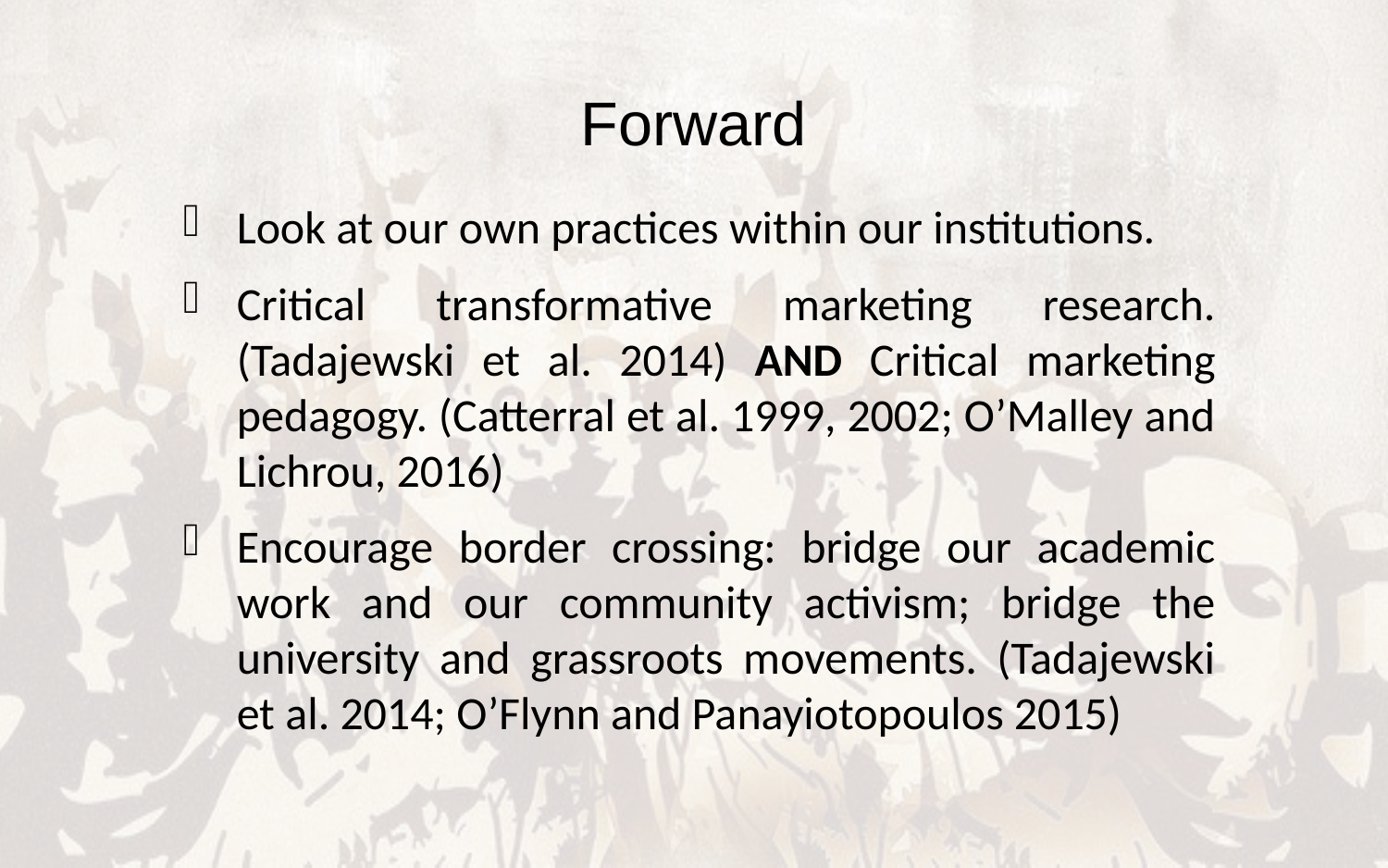

# Forward
Look at our own practices within our institutions.
Critical transformative marketing research. (Tadajewski et al. 2014) AND Critical marketing pedagogy. (Catterral et al. 1999, 2002; O’Malley and Lichrou, 2016)
Encourage border crossing: bridge our academic work and our community activism; bridge the university and grassroots movements. (Tadajewski et al. 2014; O’Flynn and Panayiotopoulos 2015)